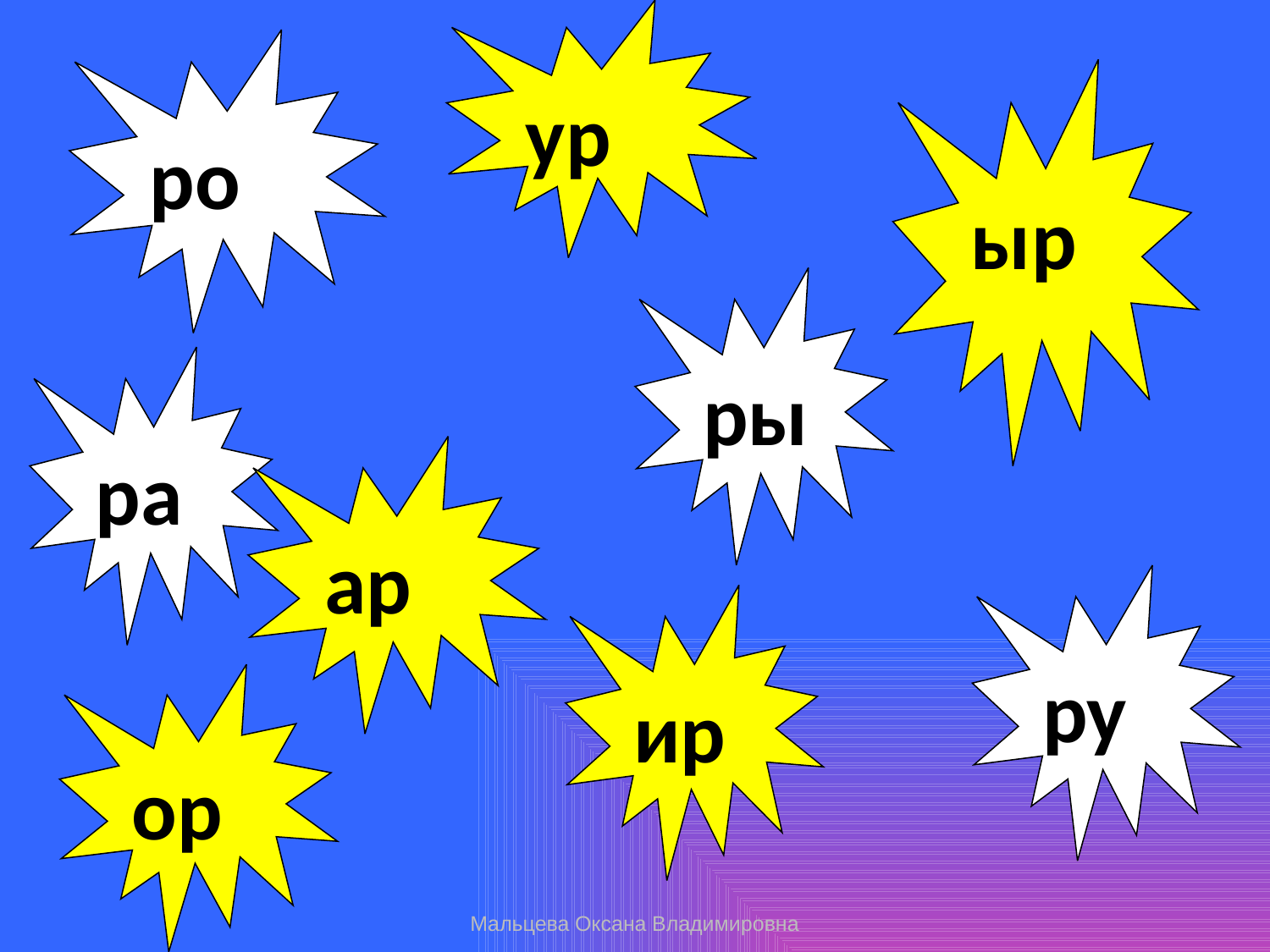

ур
ро
ыр

ры
ра
ар
ру
ир
ор
Мальцева Оксана Владимировна